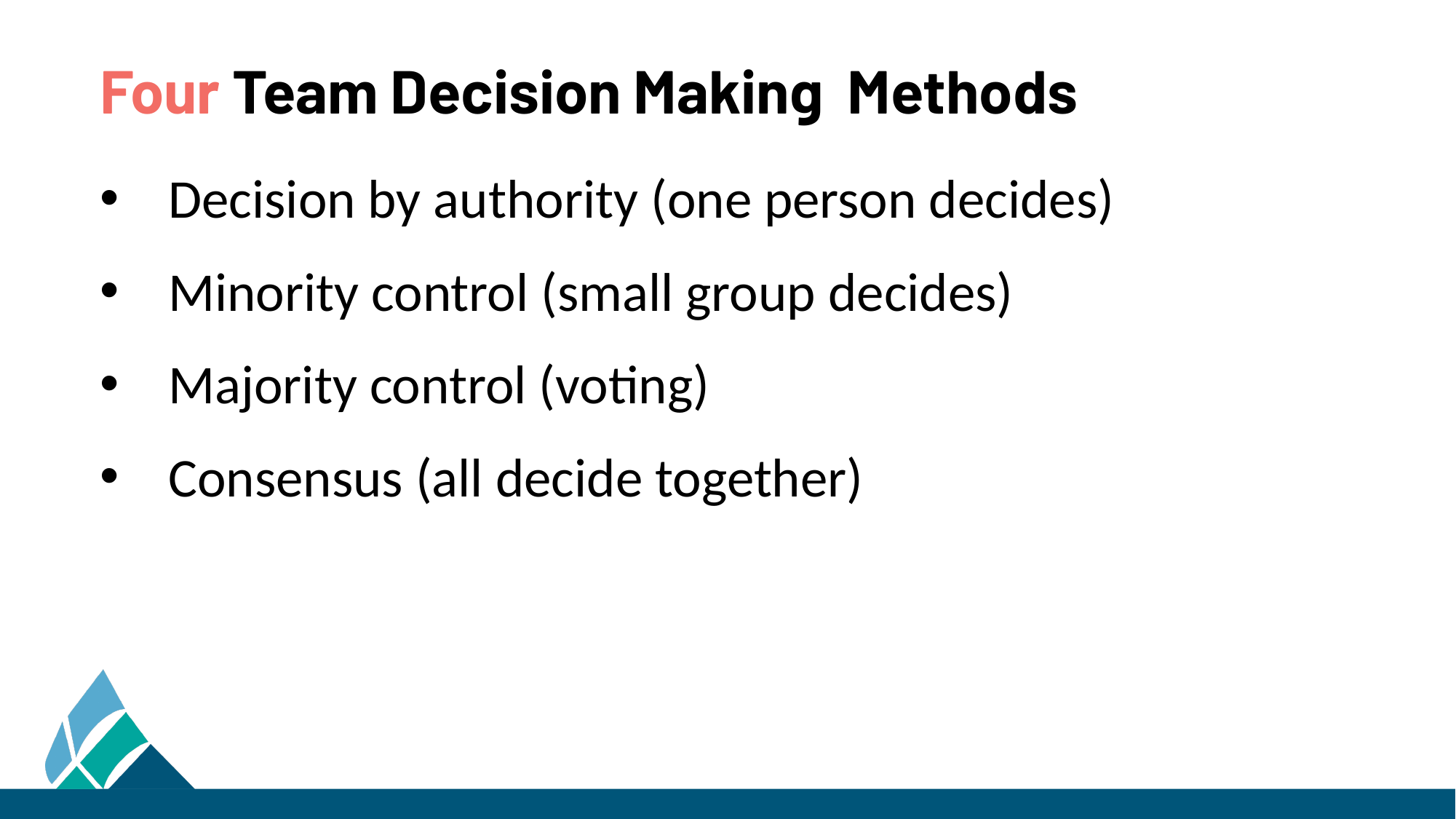

# Four Team Decision Making  Methods
Decision by authority (one person decides)
Minority control (small group decides)
Majority control (voting)
Consensus (all decide together)